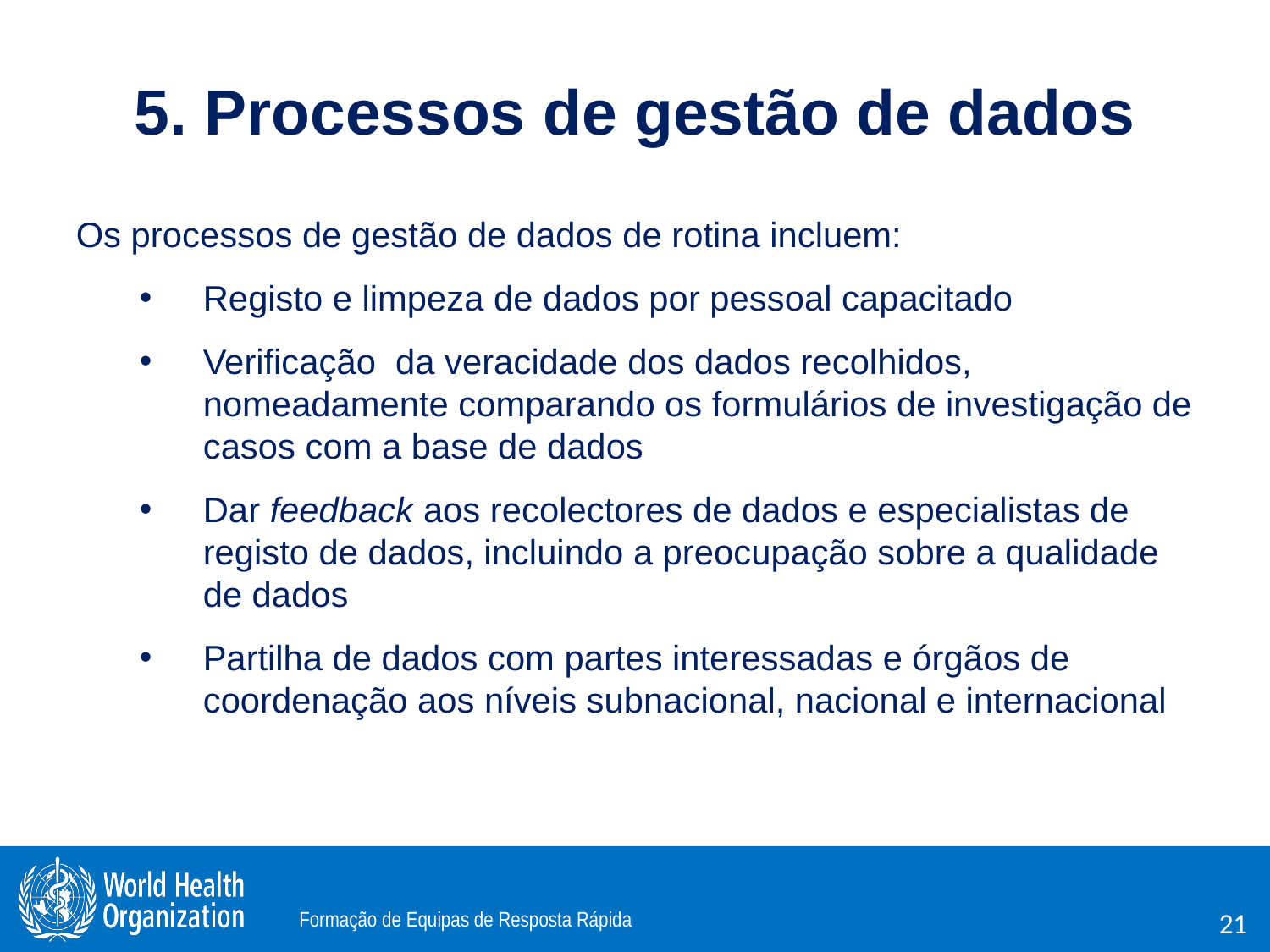

# 5. Processos de gestão de dados
Os processos de gestão de dados de rotina incluem:
Registo e limpeza de dados por pessoal capacitado
Verificação  da veracidade dos dados recolhidos, nomeadamente comparando os formulários de investigação de casos com a base de dados
Dar feedback aos recolectores de dados e especialistas de registo de dados, incluindo a preocupação sobre a qualidade de dados
Partilha de dados com partes interessadas e órgãos de coordenação aos níveis subnacional, nacional e internacional